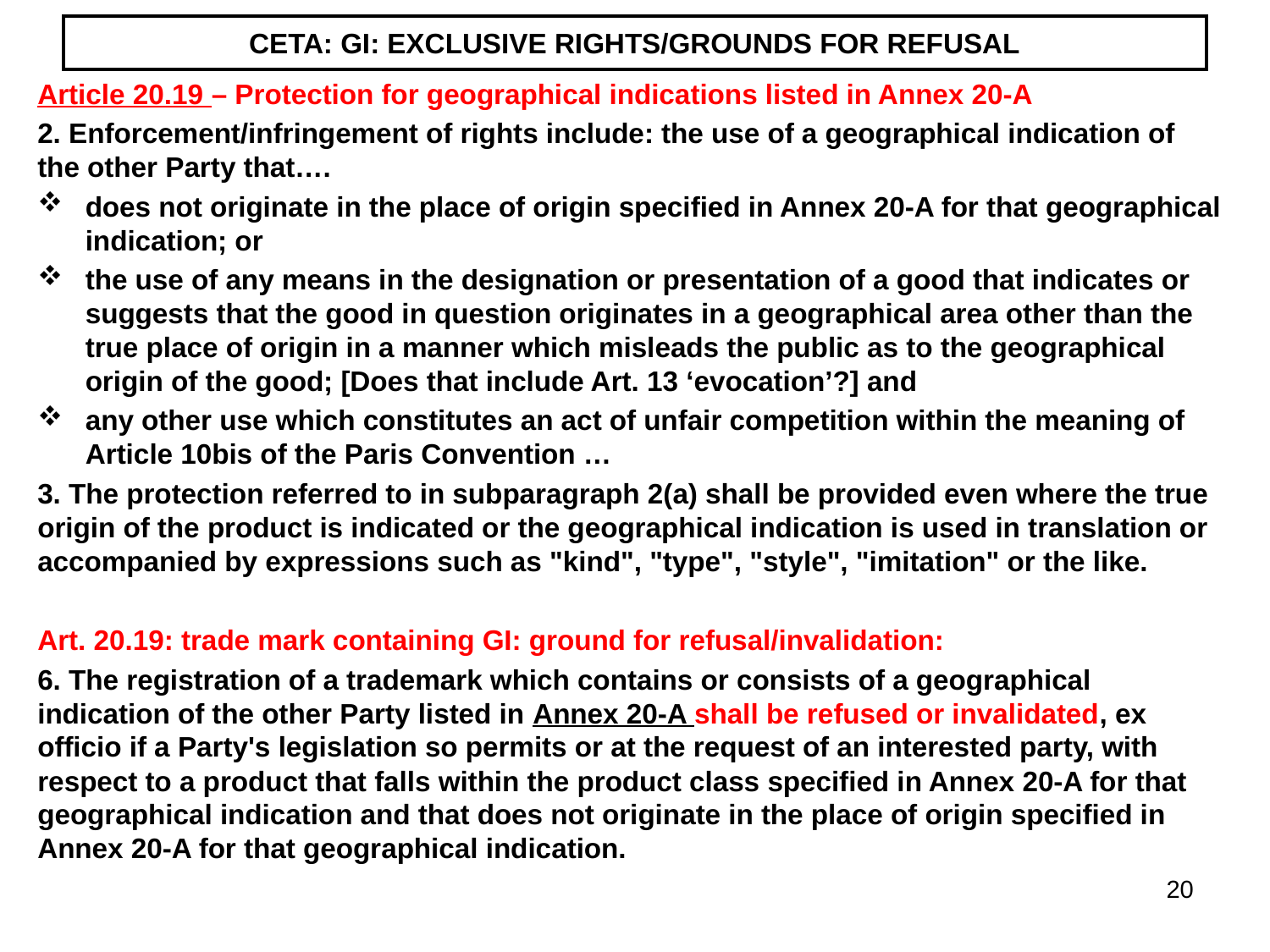

# CETA: GI: EXCLUSIVE RIGHTS/GROUNDS FOR REFUSAL
Article 20.19 – Protection for geographical indications listed in Annex 20-A
2. Enforcement/infringement of rights include: the use of a geographical indication of the other Party that….
does not originate in the place of origin specified in Annex 20-A for that geographical indication; or
the use of any means in the designation or presentation of a good that indicates or suggests that the good in question originates in a geographical area other than the true place of origin in a manner which misleads the public as to the geographical origin of the good; [Does that include Art. 13 ‘evocation’?] and
any other use which constitutes an act of unfair competition within the meaning of Article 10bis of the Paris Convention …
3. The protection referred to in subparagraph 2(a) shall be provided even where the true origin of the product is indicated or the geographical indication is used in translation or accompanied by expressions such as "kind", "type", "style", "imitation" or the like.

Art. 20.19: trade mark containing GI: ground for refusal/invalidation:
6. The registration of a trademark which contains or consists of a geographical indication of the other Party listed in Annex 20-A shall be refused or invalidated, ex officio if a Party's legislation so permits or at the request of an interested party, with respect to a product that falls within the product class specified in Annex 20-A for that geographical indication and that does not originate in the place of origin specified in Annex 20-A for that geographical indication.

20